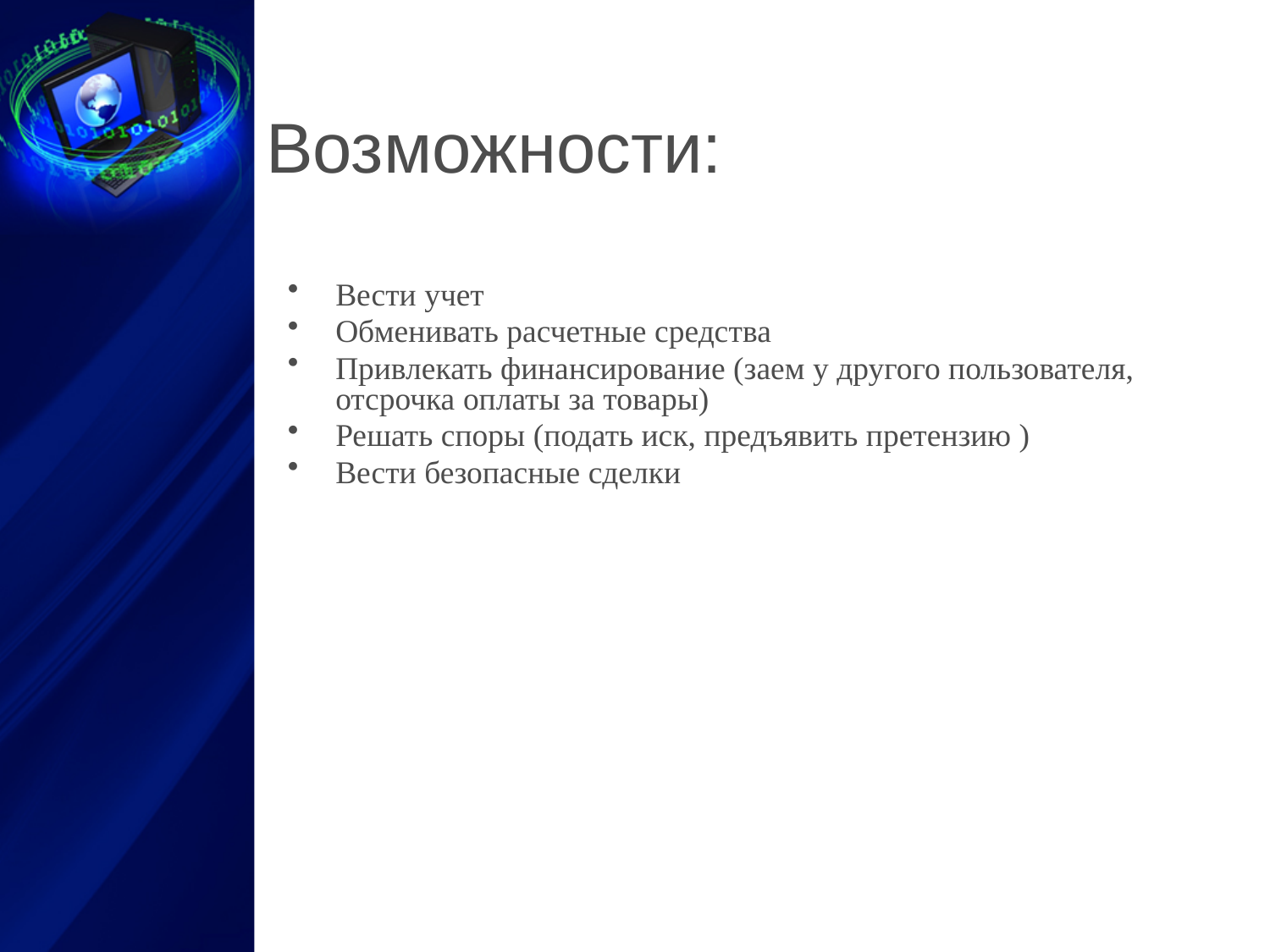

# Возможности:
Вести учет
Обменивать расчетные средства
Привлекать финансирование (заем у другого пользователя, отсрочка оплаты за товары)
Решать споры (подать иск, предъявить претензию )
Вести безопасные сделки